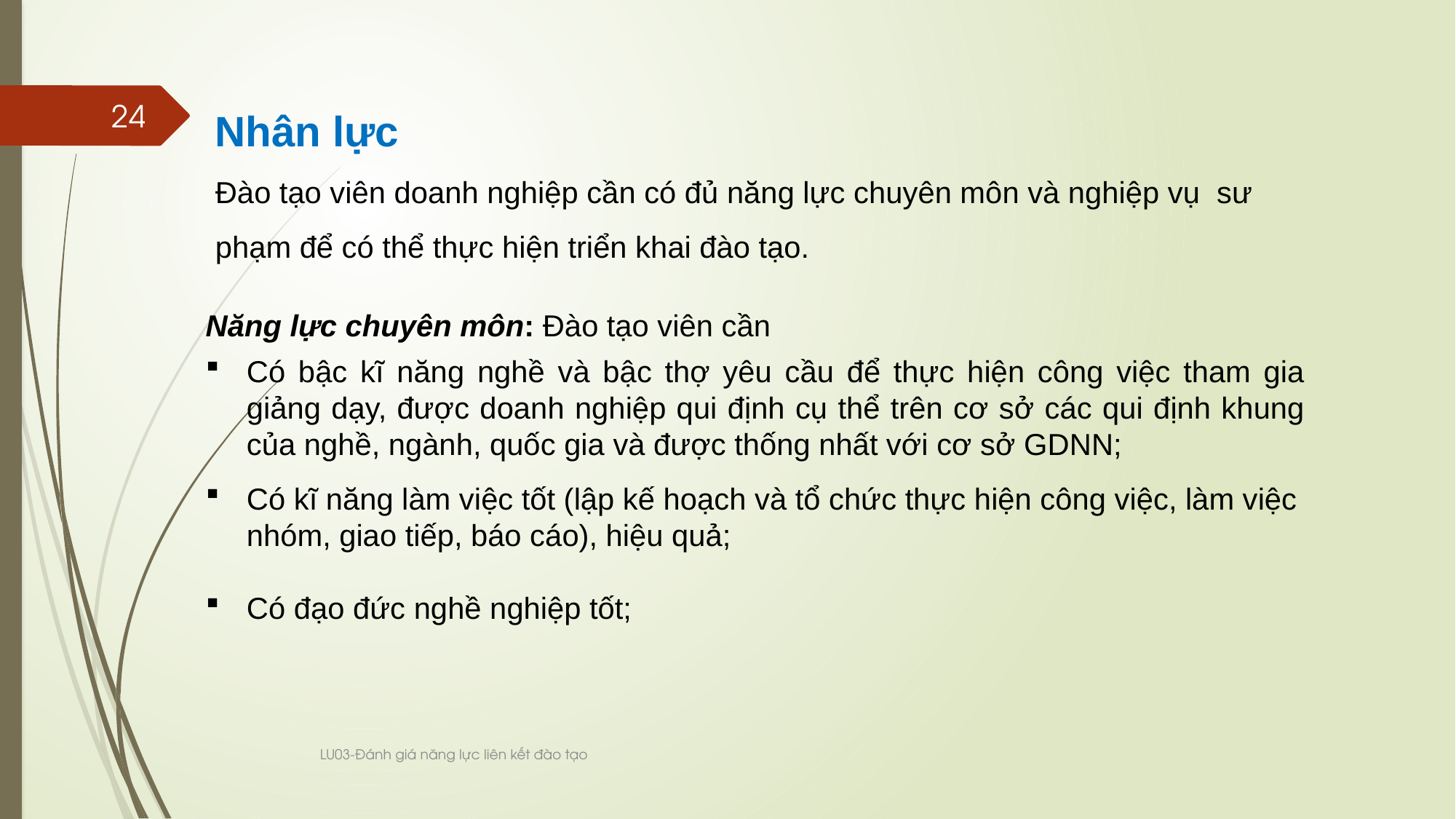

Nhân lực
Đào tạo viên doanh nghiệp cần có đủ năng lực chuyên môn và nghiệp vụ  sư phạm để có thể thực hiện triển khai đào tạo.
24
Năng lực chuyên môn: Đào tạo viên cần
Có bậc kĩ năng nghề và bậc thợ yêu cầu để thực hiện công việc tham gia giảng dạy, được doanh nghiệp qui định cụ thể trên cơ sở các qui định khung của nghề, ngành, quốc gia và được thống nhất với cơ sở GDNN;
Có kĩ năng làm việc tốt (lập kế hoạch và tổ chức thực hiện công việc, làm việc nhóm, giao tiếp, báo cáo), hiệu quả;
Có đạo đức nghề nghiệp tốt;
LU03-Đánh giá năng lực liên kết đào tạo